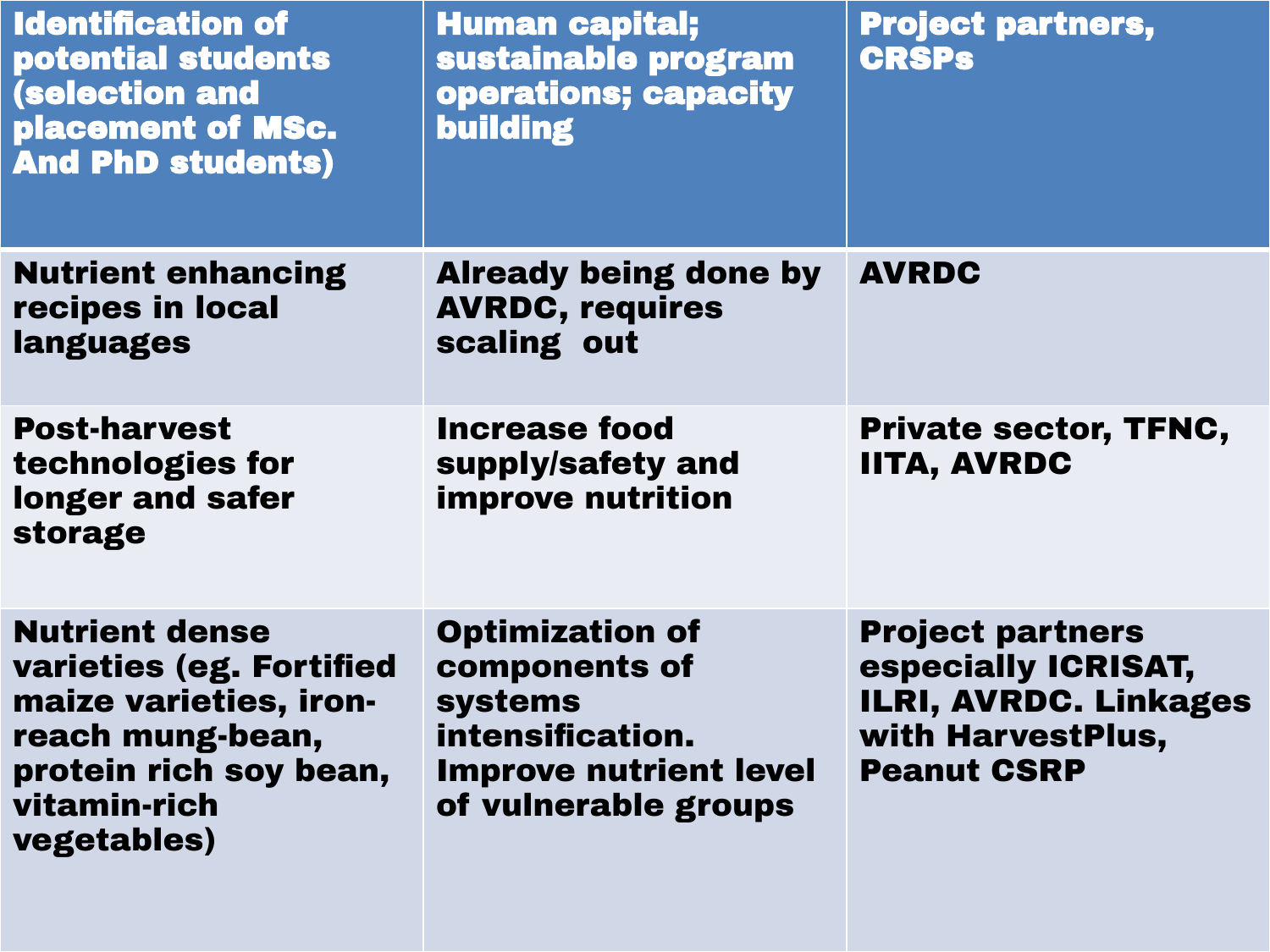

| Identification of potential students (selection and placement of MSc. And PhD students) | Human capital; sustainable program operations; capacity building | Project partners, CRSPs |
| --- | --- | --- |
| Nutrient enhancing recipes in local languages | Already being done by AVRDC, requires scaling out | AVRDC |
| Post-harvest technologies for longer and safer storage | Increase food supply/safety and improve nutrition | Private sector, TFNC, IITA, AVRDC |
| Nutrient dense varieties (eg. Fortified maize varieties, iron-reach mung-bean, protein rich soy bean, vitamin-rich vegetables) | Optimization of components of systems intensification. Improve nutrient level of vulnerable groups | Project partners especially ICRISAT, ILRI, AVRDC. Linkages with HarvestPlus, Peanut CSRP |